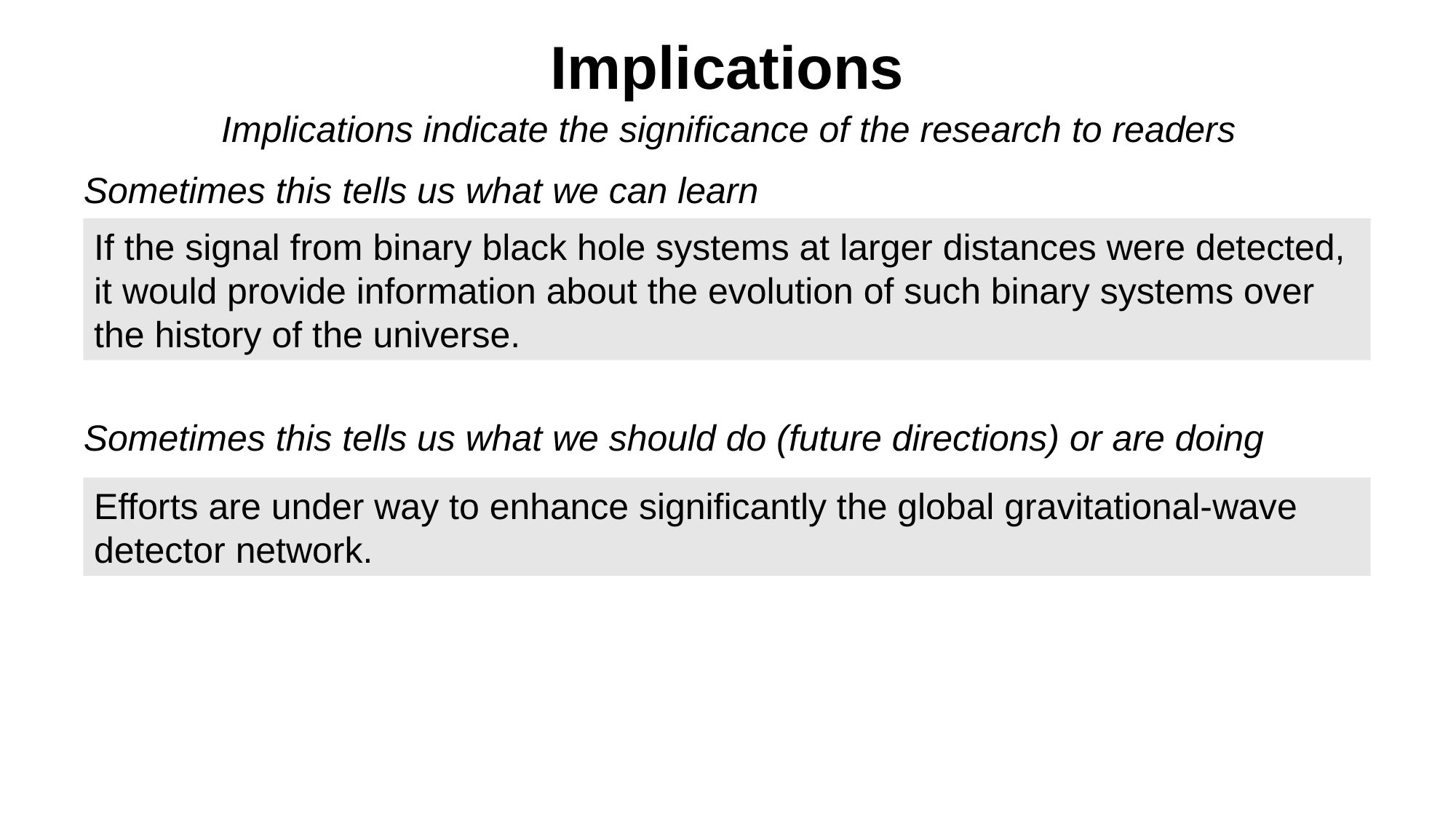

Implications
Implications indicate the significance of the research to readers
Sometimes this tells us what we can learn
If the signal from binary black hole systems at larger distances were detected, it would provide information about the evolution of such binary systems over the history of the universe.
Sometimes this tells us what we should do (future directions) or are doing
Efforts are under way to enhance significantly the global gravitational-wave detector network.